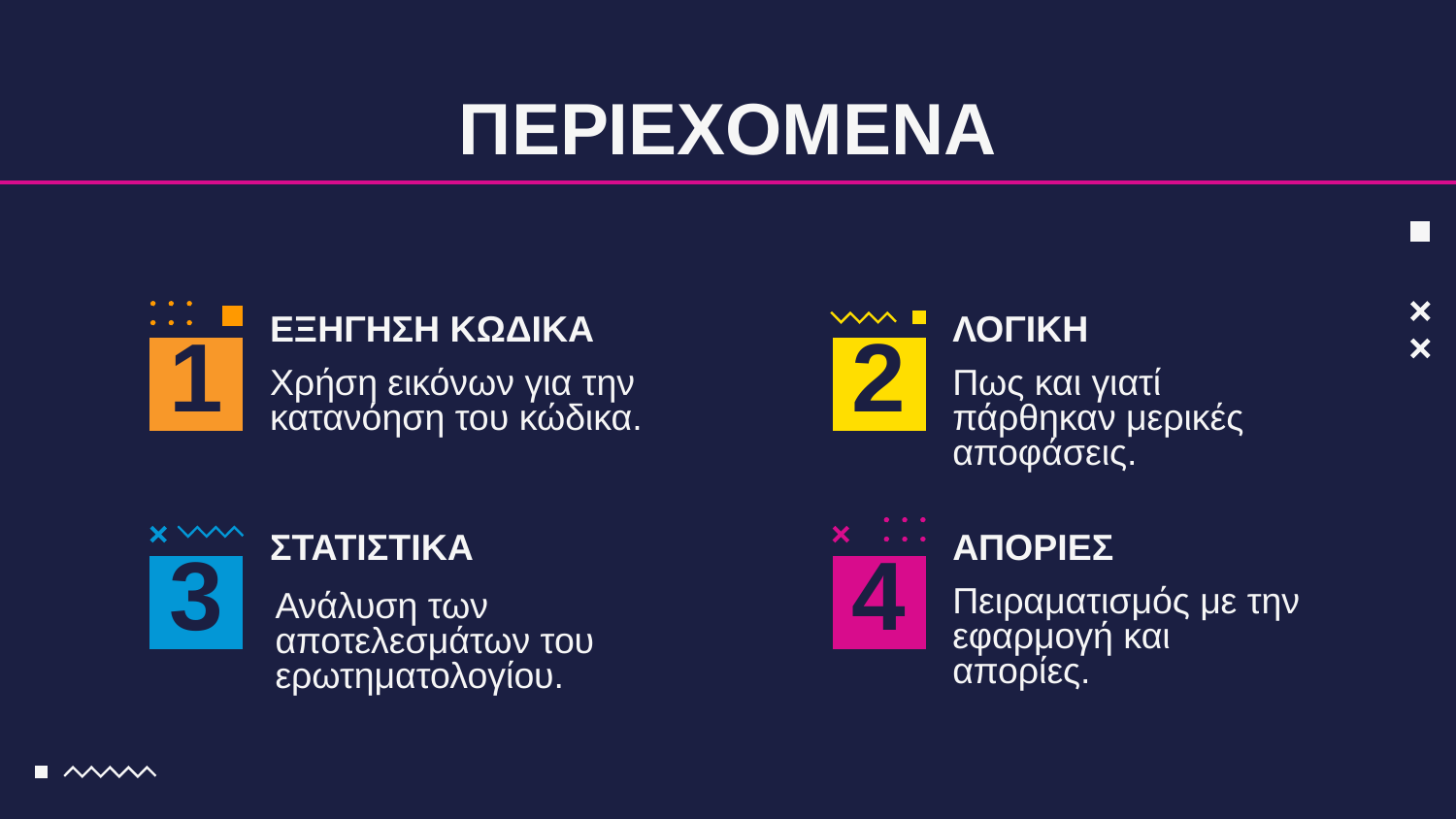

ΠΕΡΙΕΧΟΜΕΝΑ

ΕΞΗΓΗΣΗ ΚΩΔΙΚΑ
ΛΟΓΙΚΗ

# 1
2

Χρήση εικόνων για την κατανόηση του κώδικα.
Πως και γιατί πάρθηκαν μερικές αποφάσεις.

ΣΤΑΤΙΣΤΙΚΑ
ΑΠΟΡΙΕΣ

3
4
Πειραματισμός με την εφαρμογή και απορίες.
Ανάλυση των αποτελεσμάτων του ερωτηματολογίου.